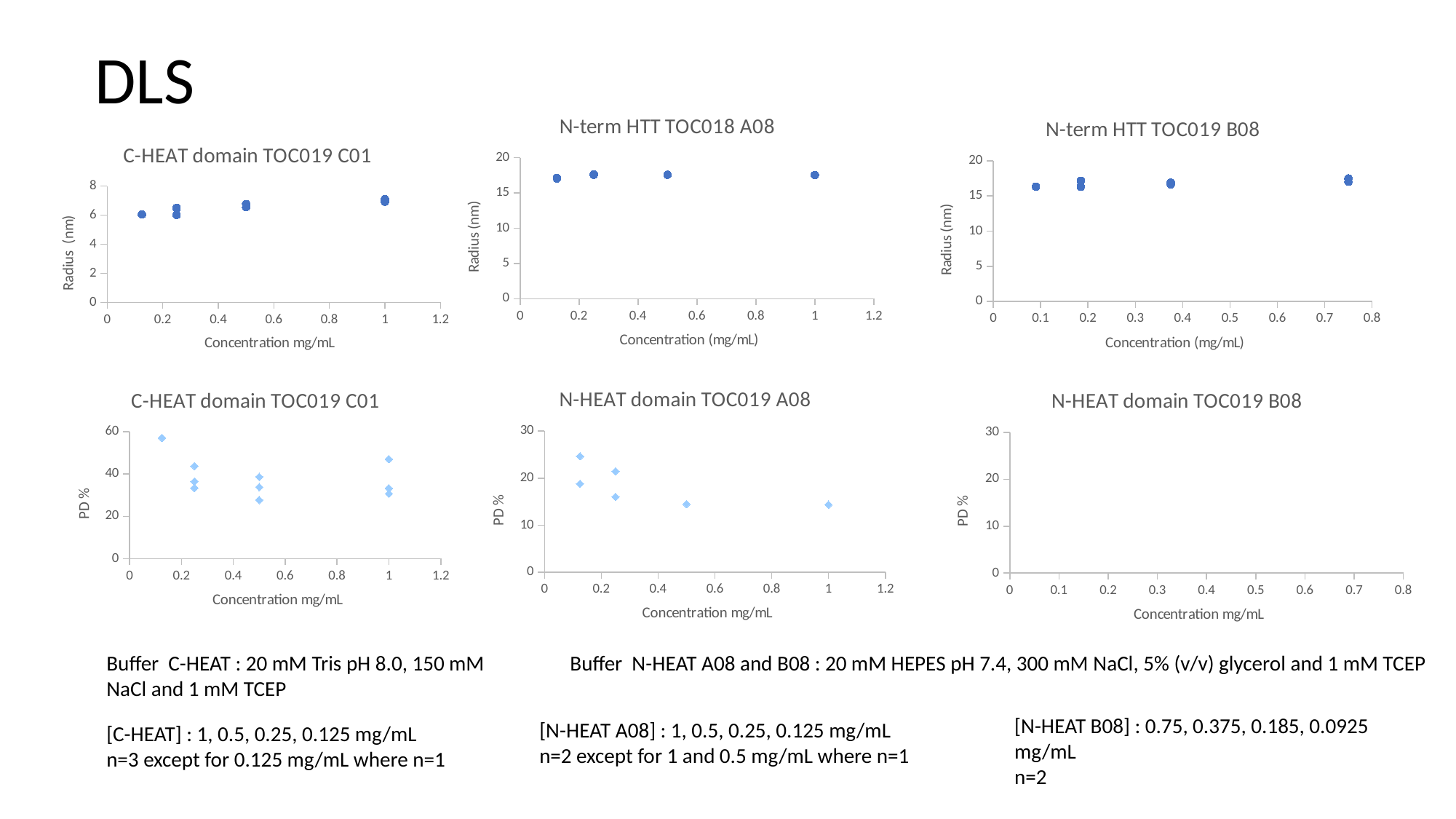

# DLS

### Chart: N-term HTT TOC018 A08

| Category |  |
|---|---|

### Chart:

| Category |  |
|---|---|

### Chart: C-HEAT domain TOC019 C01

| Category |  |
|---|---|

### Chart: N-HEAT domain TOC019 A08

| Category |  |
|---|---|

### Chart: C-HEAT domain TOC019 C01

| Category |  |
|---|---|

### Chart: N-HEAT domain TOC019 B08

| Category |  |
|---|---|
Buffer  C-HEAT : 20 mM Tris pH 8.0, 150 mM NaCl and 1 mM TCEP
Buffer  N-HEAT A08 and B08 : 20 mM HEPES pH 7.4, 300 mM NaCl, 5% (v/v) glycerol and 1 mM TCEP
[N-HEAT B08] : 0.75, 0.375, 0.185, 0.0925 mg/mL
n=2
[N-HEAT A08] : 1, 0.5, 0.25, 0.125 mg/mL
n=2 except for 1 and 0.5 mg/mL where n=1

[C-HEAT] : 1, 0.5, 0.25, 0.125 mg/mL
n=3 except for 0.125 mg/mL where n=1